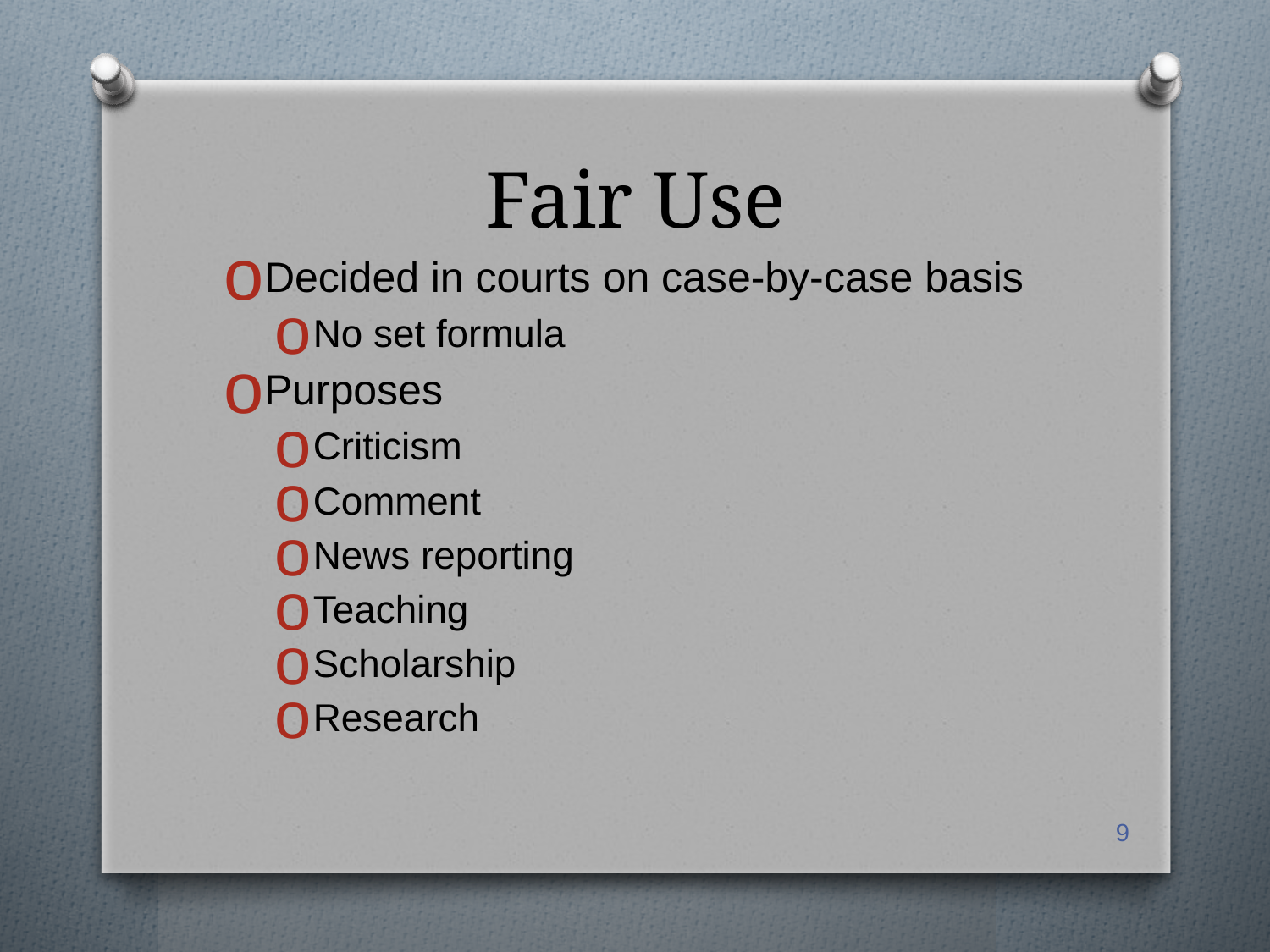

# Fair Use
Decided in courts on case-by-case basis
No set formula
Purposes
Criticism
Comment
News reporting
Teaching
Scholarship
Research

9